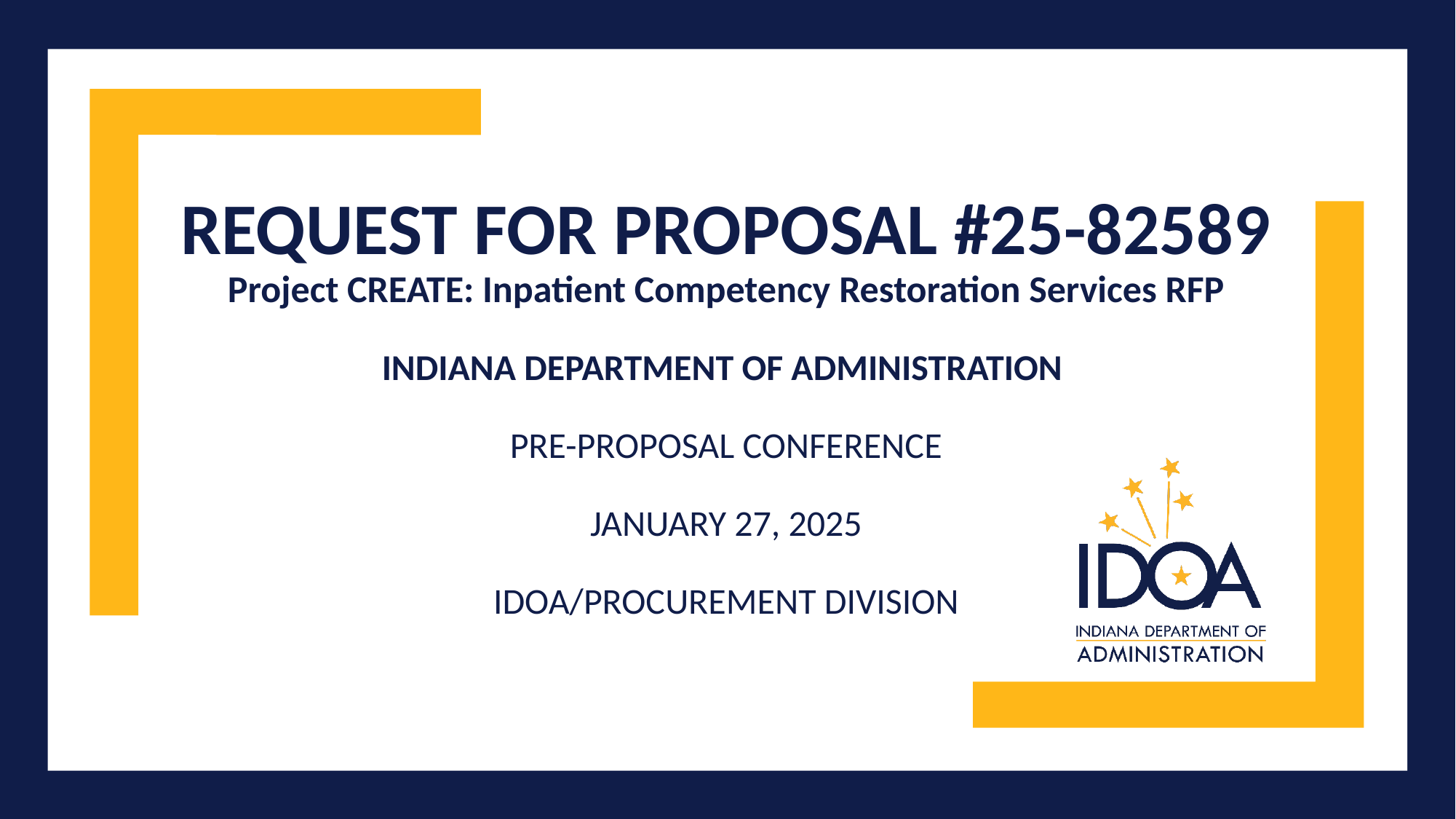

# REQUEST FOR PROPOSAL #25-82589 Project CREATE: Inpatient Competency Restoration Services RFP INDIANA DEPARTMENT OF ADMINISTRATION PRE-PROPOSAL CONFERENCE JANUARY 27, 2025 IDOA/PROCUREMENT DIVISION